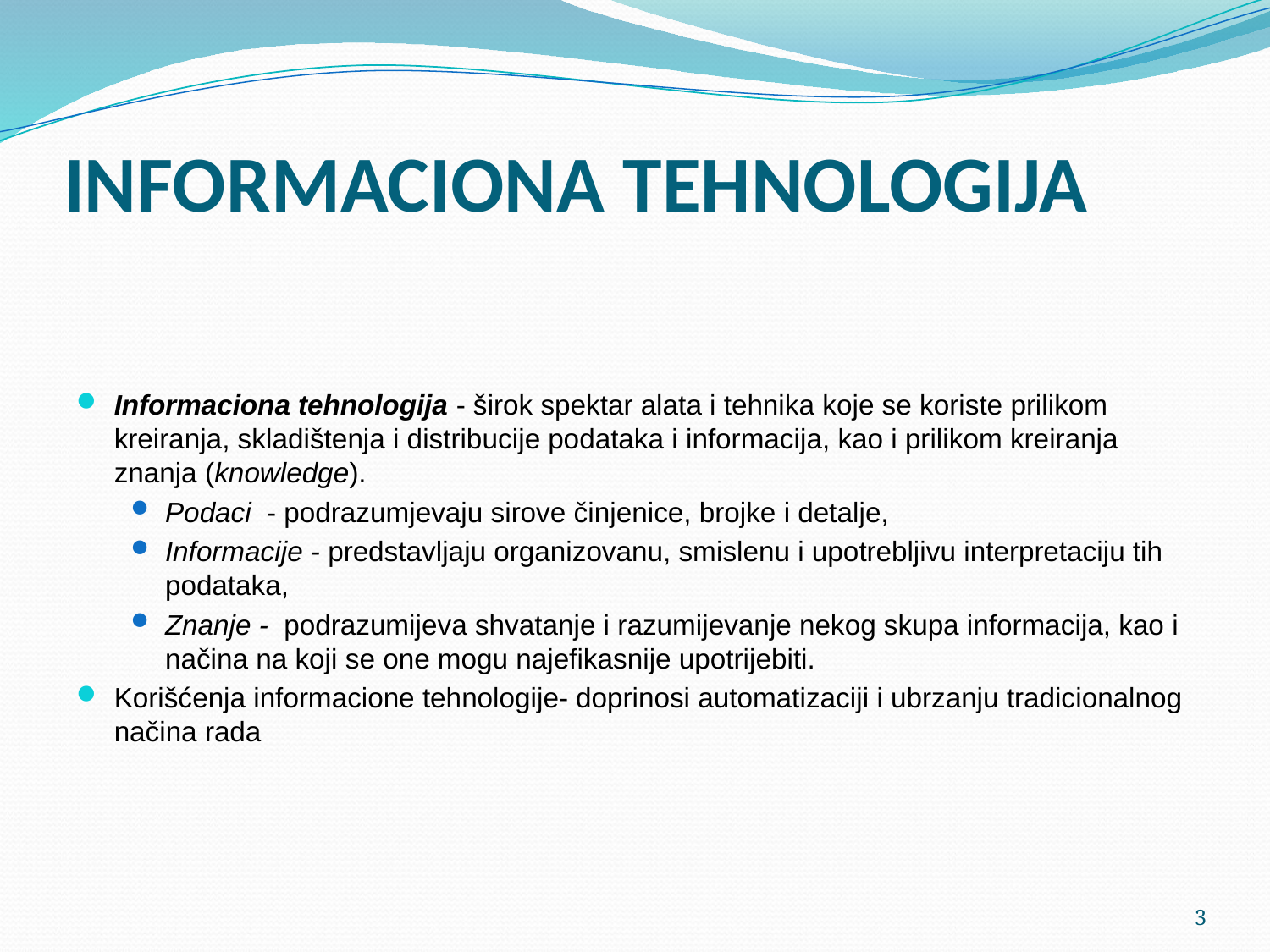

# INFORMACIONA TEHNOLOGIJA
Informaciona tehnologija - širok spektar alata i tehnika koje se koriste prilikom kreiranja, skladištenja i distribucije podataka i informacija, kao i prilikom kreiranja znanja (knowledge).
Podaci  - podrazumjevaju sirove činjenice, brojke i detalje,
Informacije - predstavljaju organizovanu, smislenu i upotrebljivu interpretaciju tih podataka,
Znanje -  podrazumijeva shvatanje i razumijevanje nekog skupa informacija, kao i načina na koji se one mogu najefikasnije upotrijebiti.
Korišćenja informacione tehnologije- doprinosi automatizaciji i ubrzanju tradicionalnog načina rada

3